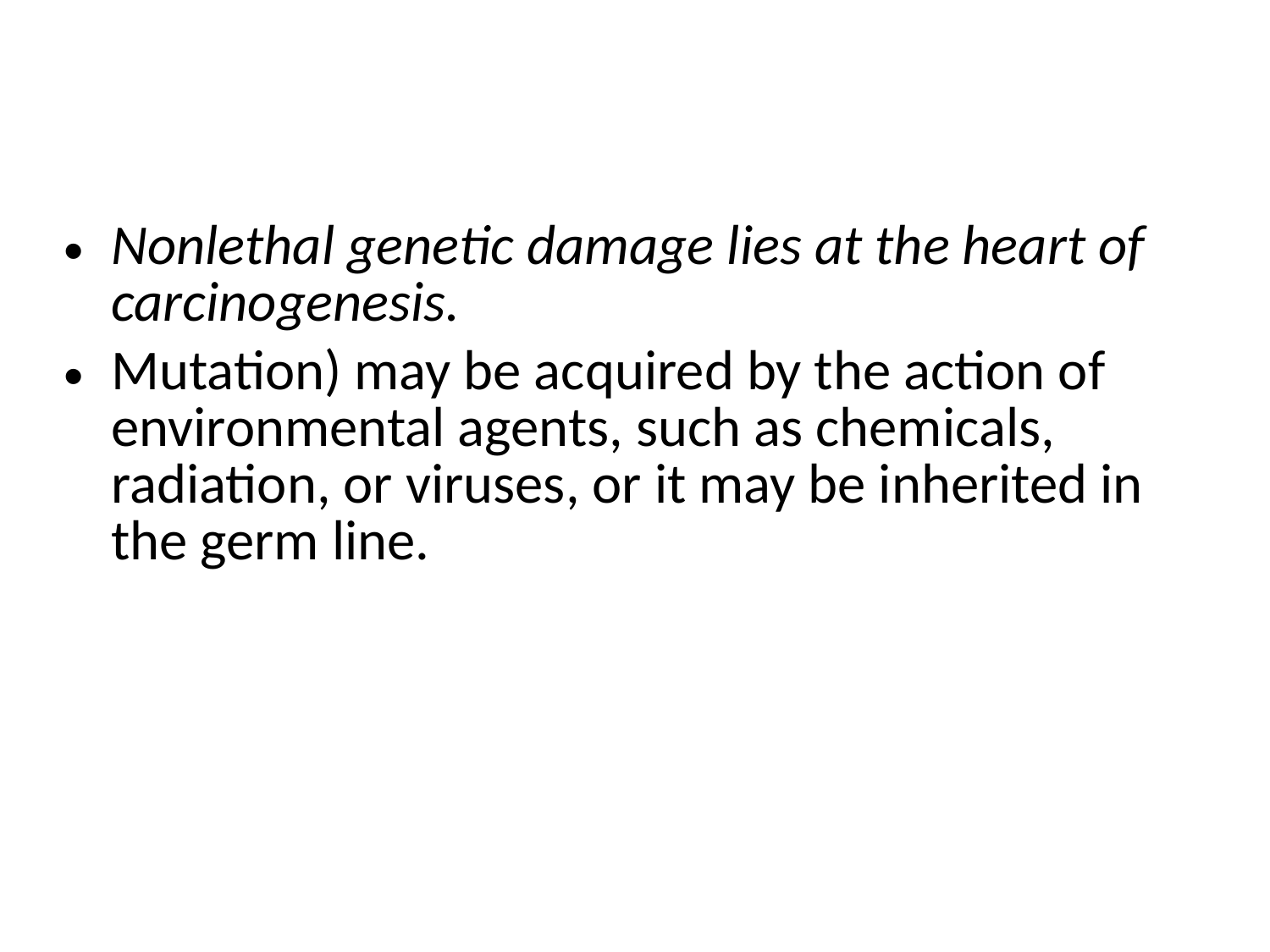

Nonlethal genetic damage lies at the heart of carcinogenesis.
Mutation) may be acquired by the action of environmental agents, such as chemicals, radiation, or viruses, or it may be inherited in the germ line.